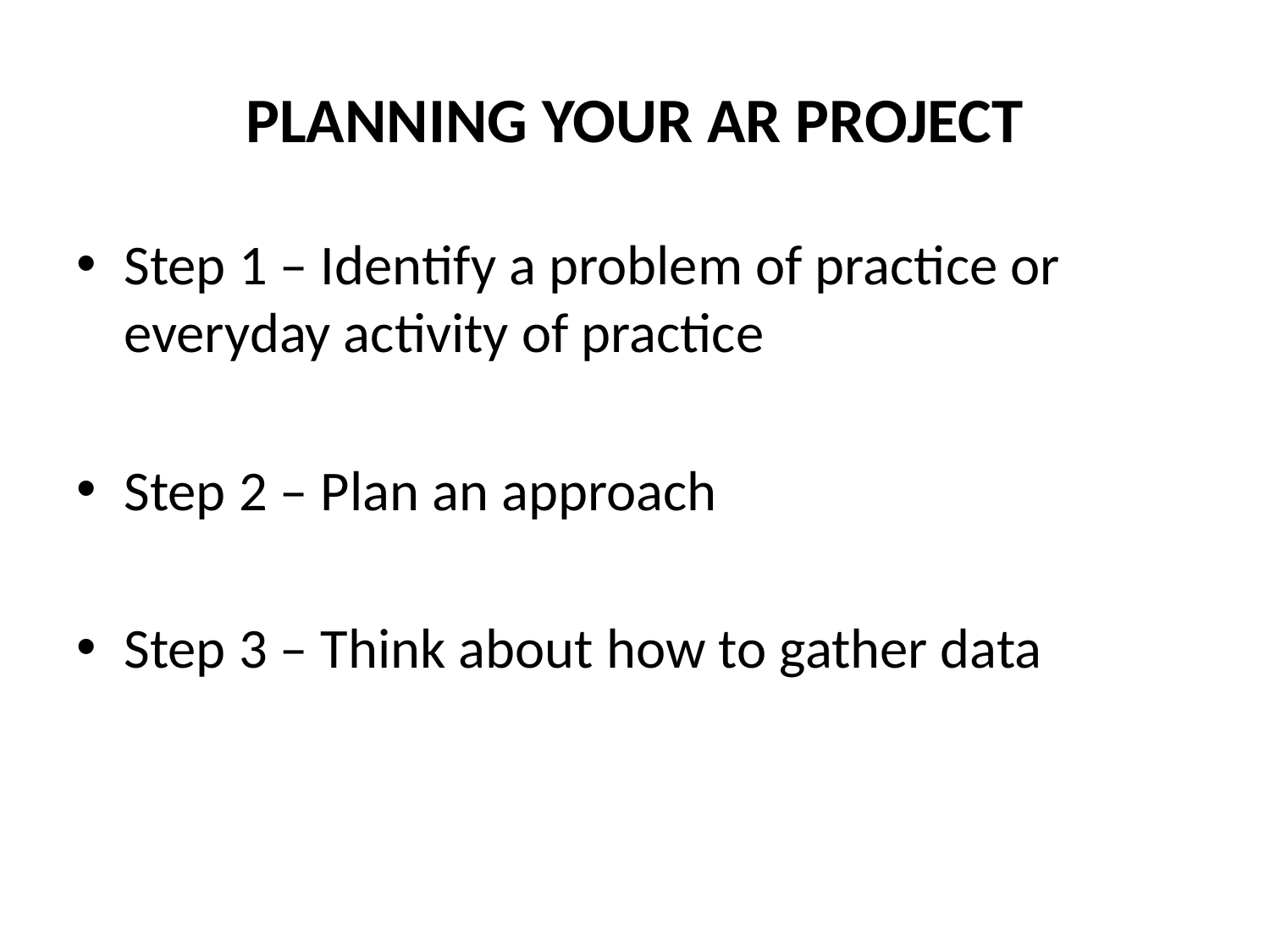

# PLANNING YOUR AR PROJECT
Step 1 – Identify a problem of practice or everyday activity of practice

Step 2 – Plan an approach

Step 3 – Think about how to gather data